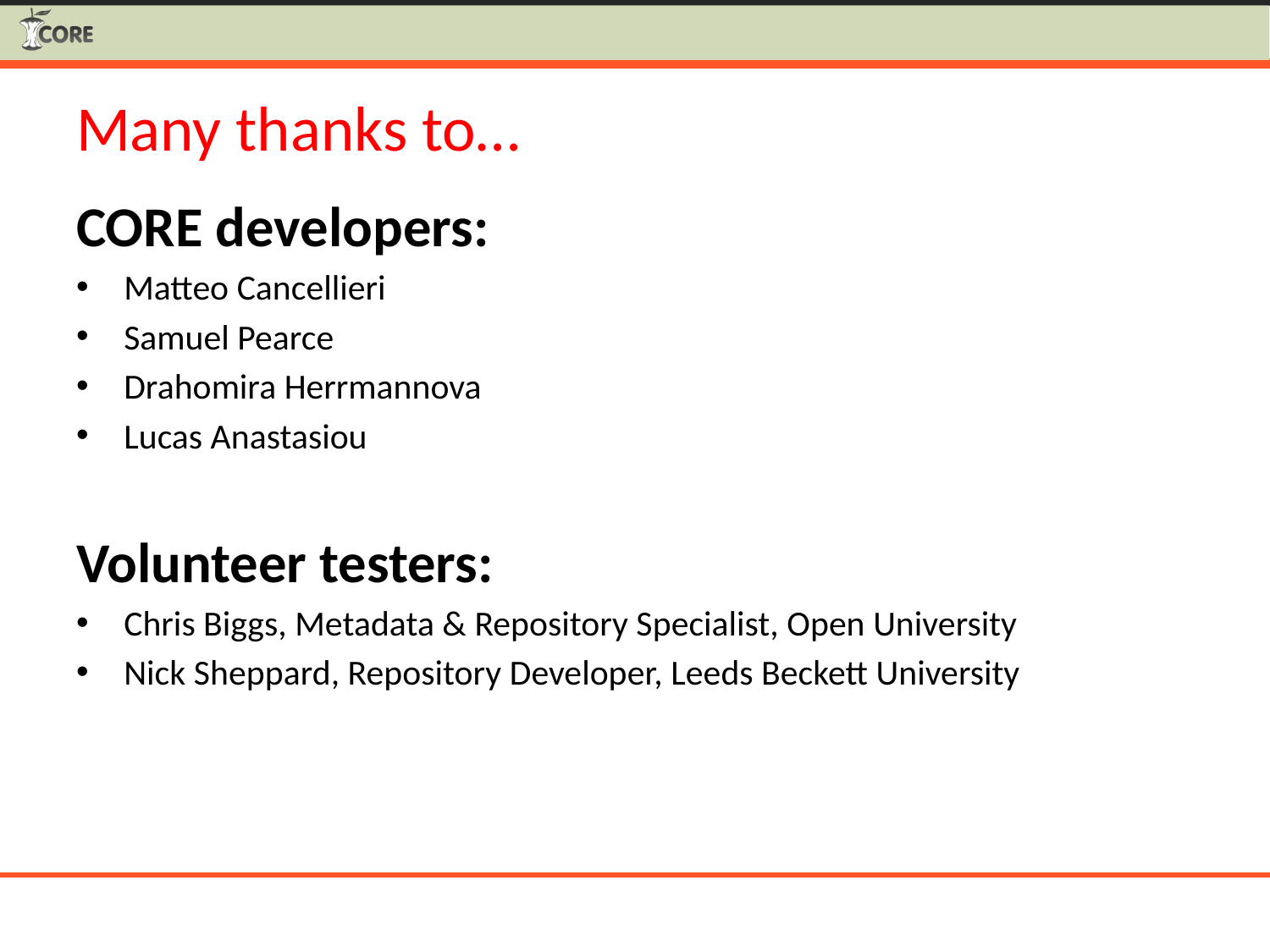

# Many thanks to…
CORE developers:
Matteo Cancellieri
Samuel Pearce
Drahomira Herrmannova
Lucas Anastasiou

Volunteer testers:
Chris Biggs, Metadata & Repository Specialist, Open University
Nick Sheppard, Repository Developer, Leeds Beckett University